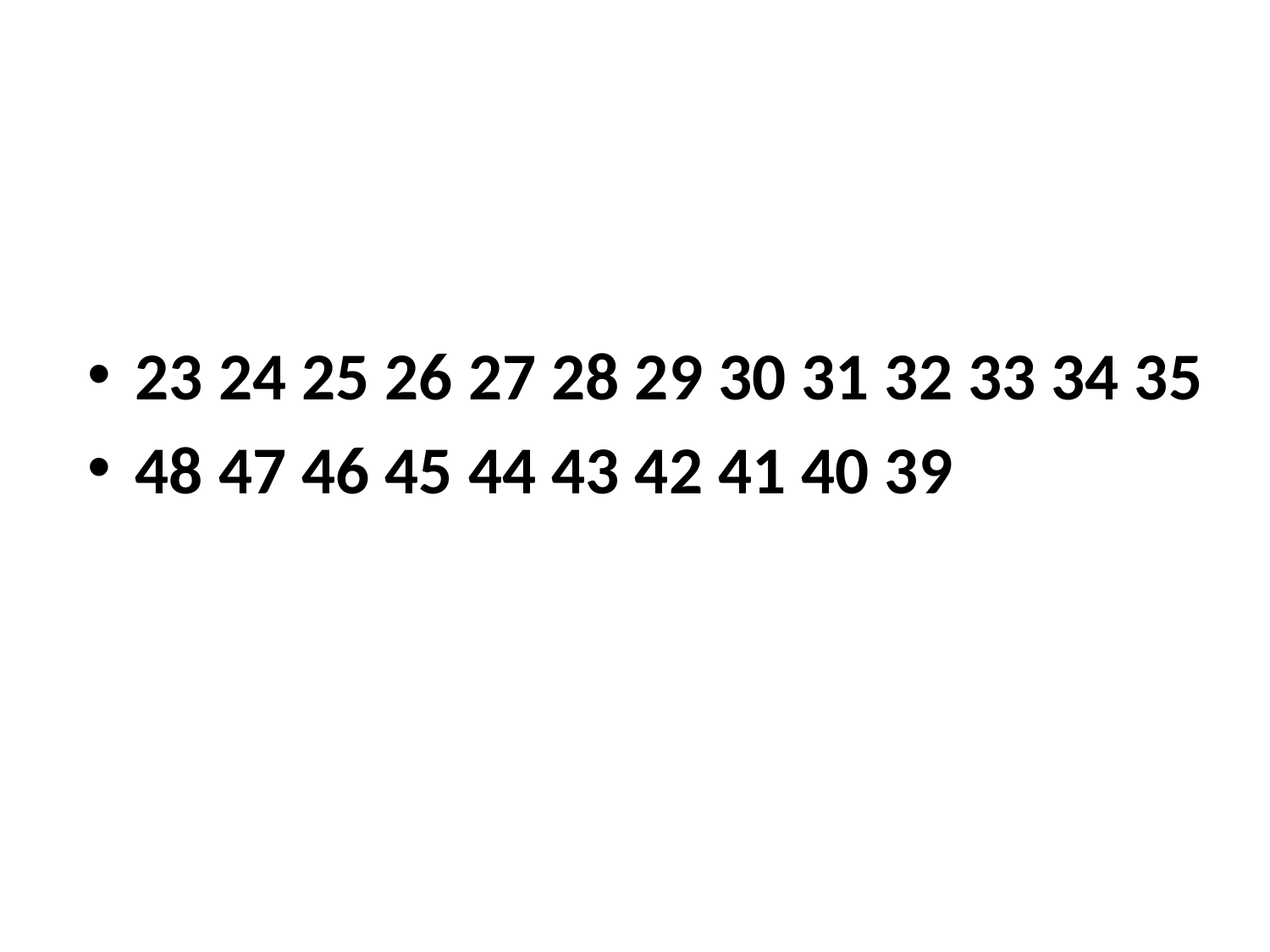

23 24 25 26 27 28 29 30 31 32 33 34 35
48 47 46 45 44 43 42 41 40 39